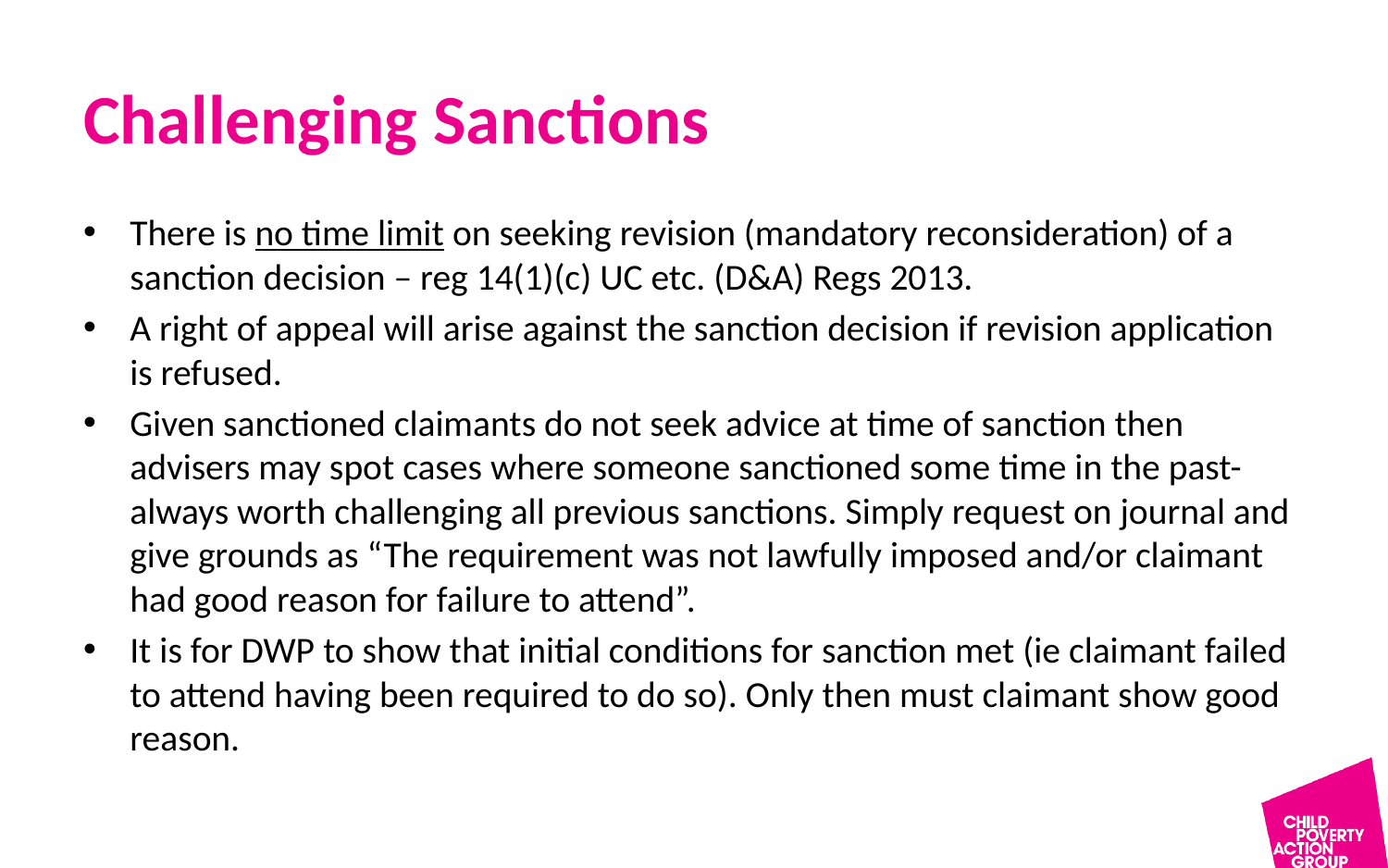

# Challenging Sanctions
There is no time limit on seeking revision (mandatory reconsideration) of a sanction decision – reg 14(1)(c) UC etc. (D&A) Regs 2013.
A right of appeal will arise against the sanction decision if revision application is refused.
Given sanctioned claimants do not seek advice at time of sanction then advisers may spot cases where someone sanctioned some time in the past- always worth challenging all previous sanctions. Simply request on journal and give grounds as “The requirement was not lawfully imposed and/or claimant had good reason for failure to attend”.
It is for DWP to show that initial conditions for sanction met (ie claimant failed to attend having been required to do so). Only then must claimant show good reason.